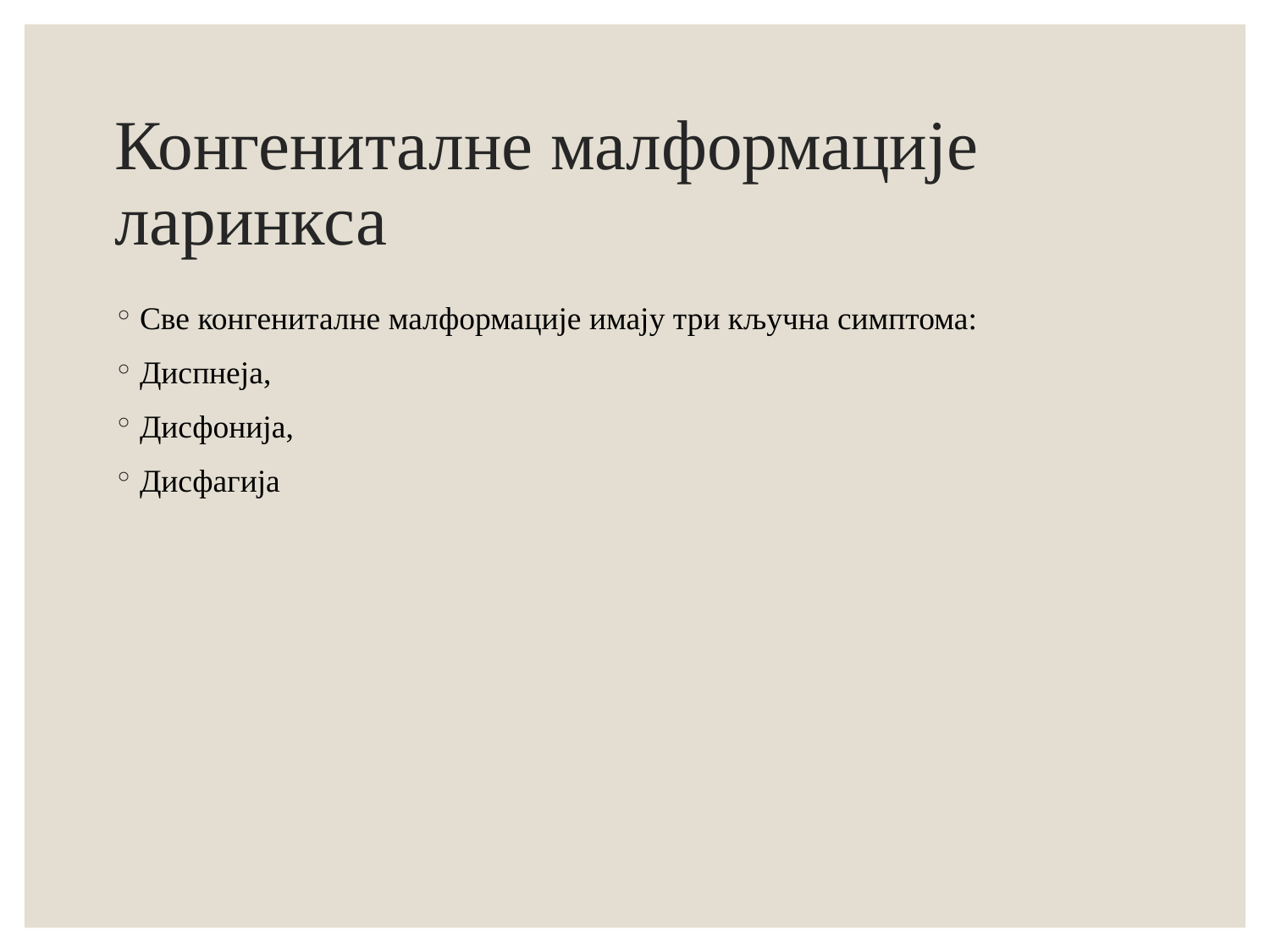

# Конгениталне малформације ларинкса
Све конгениталне малформације имају три кључна симптома:
Диспнеја,
Дисфонија,
Дисфагија